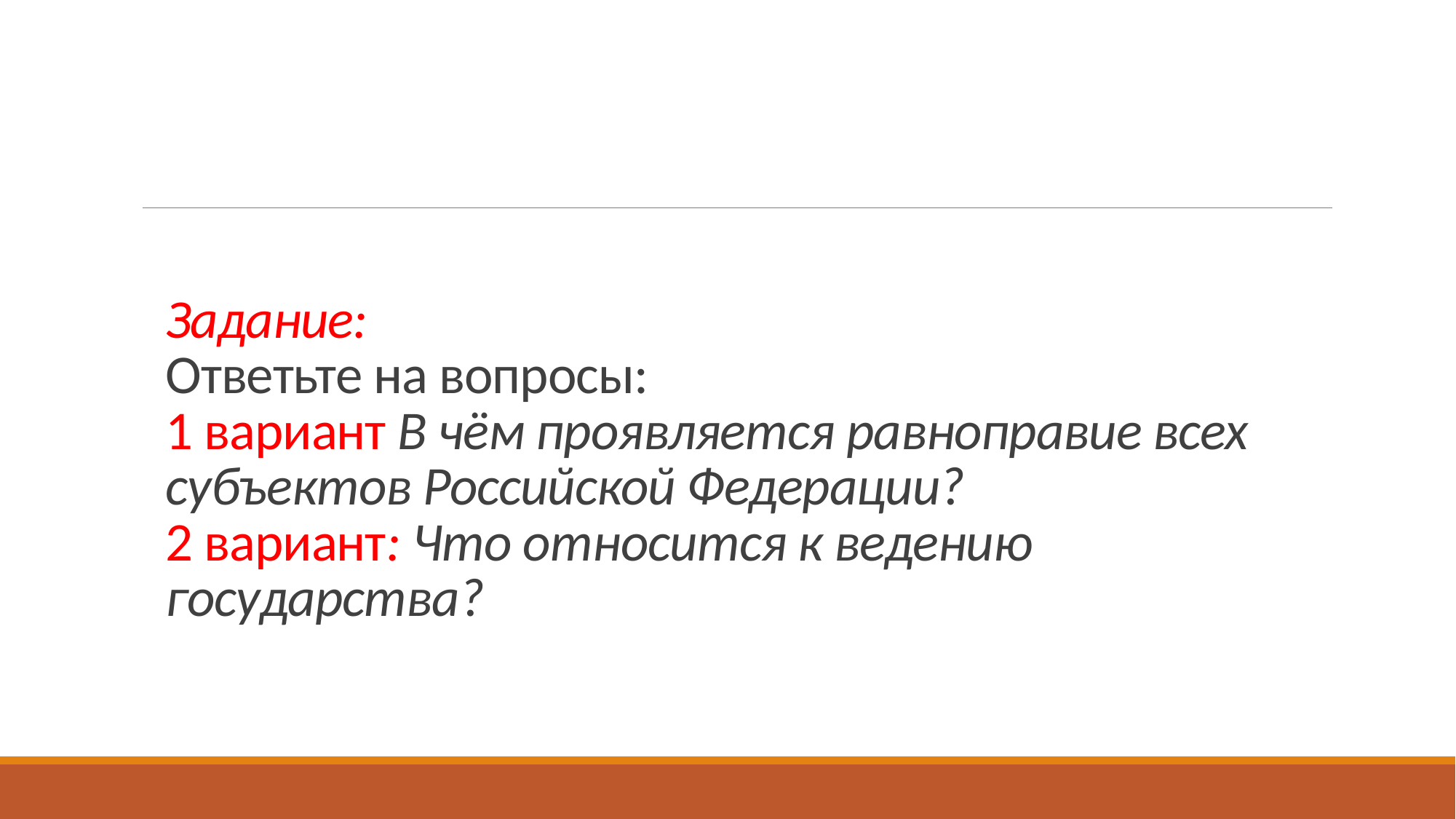

# Задание: Ответьте на вопросы: 1 вариант В чём проявляется равноправие всех субъектов Российской Федерации? 2 вариант: Что относится к ведению государства?